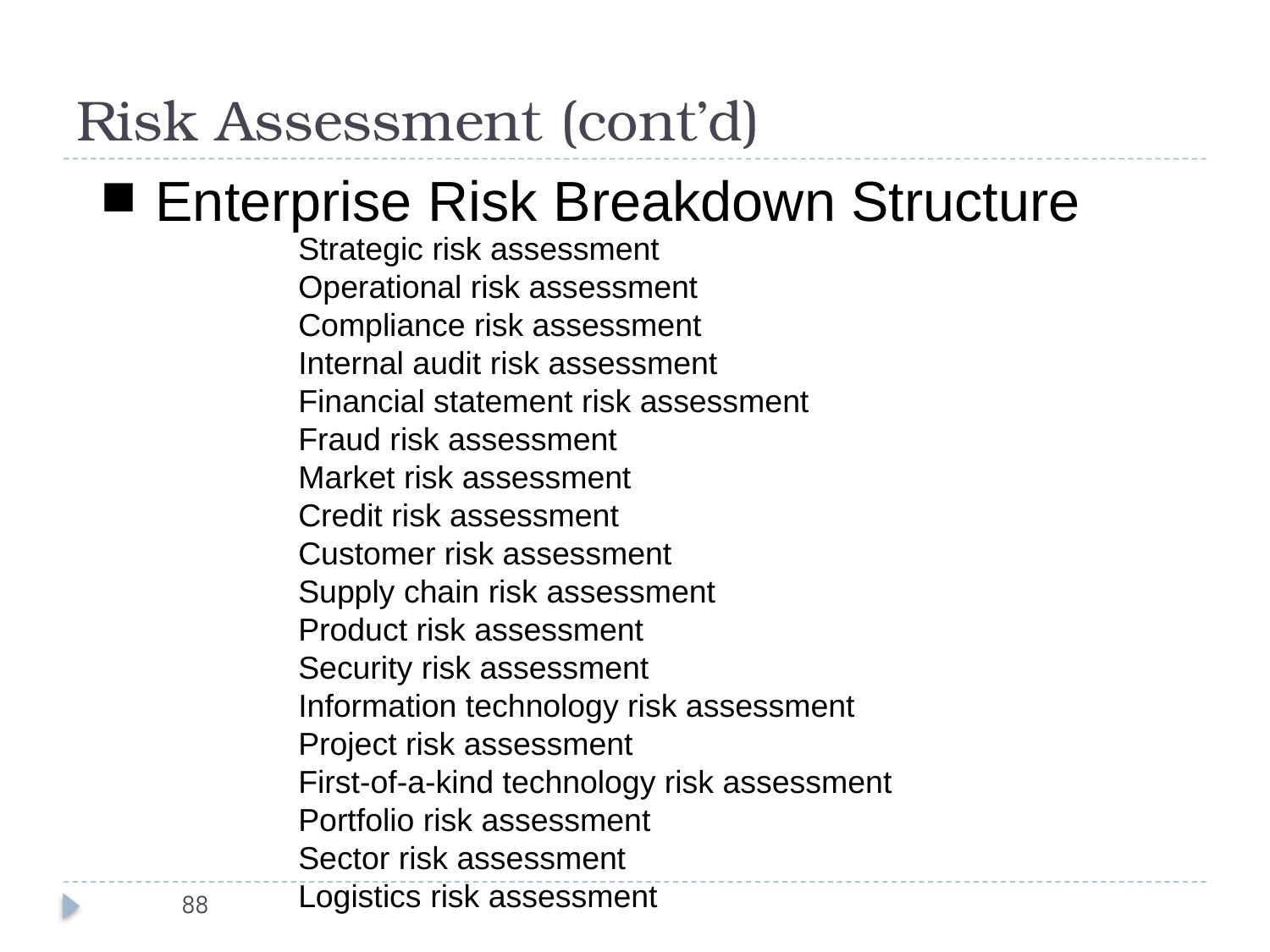

# Risk Assessment (cont’d)
Enterprise Risk Breakdown Structure

Strategic risk assessment
Operational risk assessment
Compliance risk assessment
Internal audit risk assessment
Financial statement risk assessment
Fraud risk assessment
Market risk assessment
Credit risk assessment
Customer risk assessment
Supply chain risk assessment
Product risk assessment
Security risk assessment
Information technology risk assessment
Project risk assessment
First-of-a-kind technology risk assessment
Portfolio risk assessment
Sector risk assessment
Logistics risk assessment
88